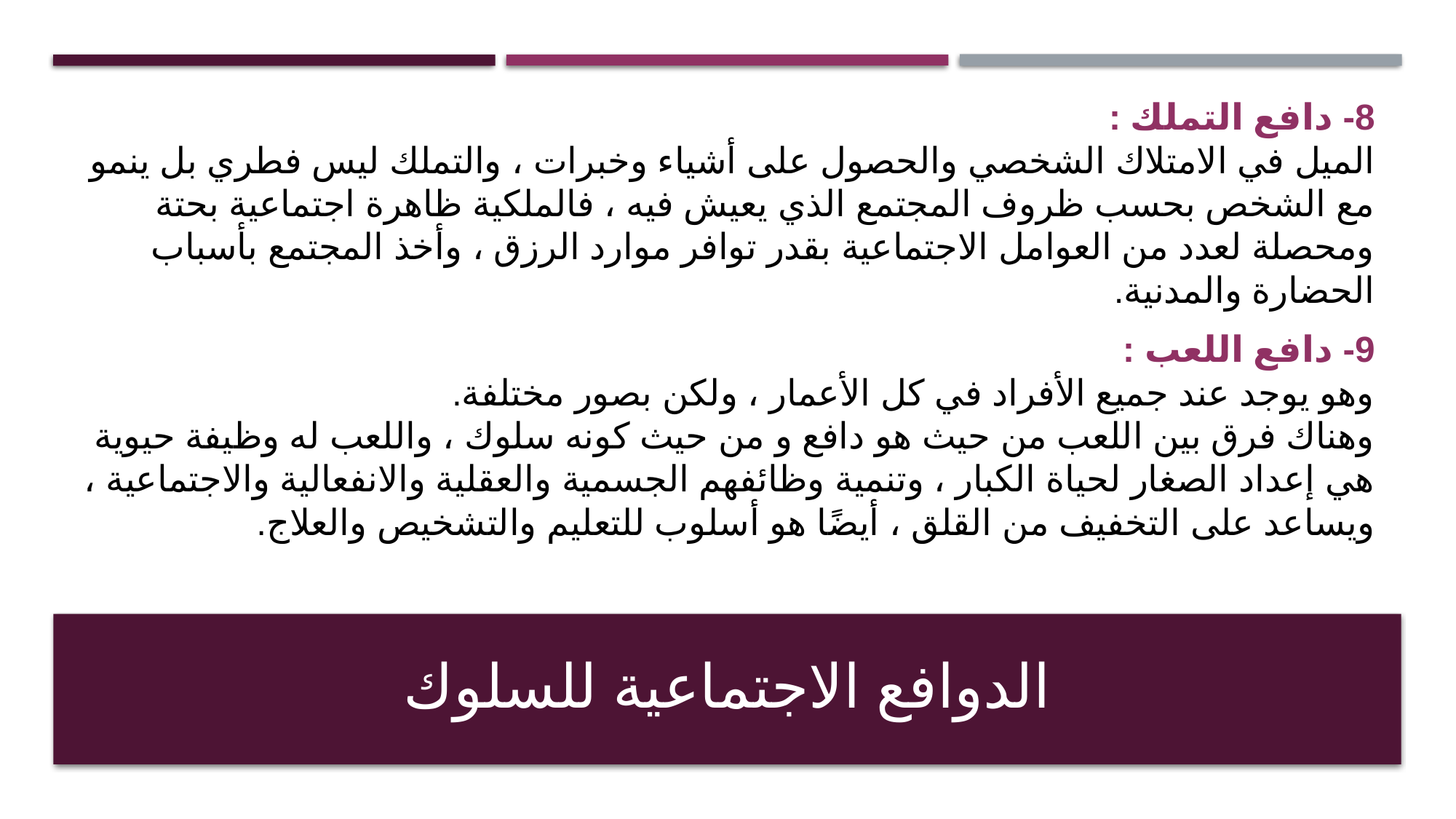

8- دافع التملك :
الميل في الامتلاك الشخصي والحصول على أشياء وخبرات ، والتملك ليس فطري بل ينمو مع الشخص بحسب ظروف المجتمع الذي يعيش فيه ، فالملكية ظاهرة اجتماعية بحتة ومحصلة لعدد من العوامل الاجتماعية بقدر توافر موارد الرزق ، وأخذ المجتمع بأسباب الحضارة والمدنية.
9- دافع اللعب :
وهو يوجد عند جميع الأفراد في كل الأعمار ، ولكن بصور مختلفة.
وهناك فرق بين اللعب من حيث هو دافع و من حيث كونه سلوك ، واللعب له وظيفة حيوية هي إعداد الصغار لحياة الكبار ، وتنمية وظائفهم الجسمية والعقلية والانفعالية والاجتماعية ، ويساعد على التخفيف من القلق ، أيضًا هو أسلوب للتعليم والتشخيص والعلاج.
# الدوافع الاجتماعية للسلوك